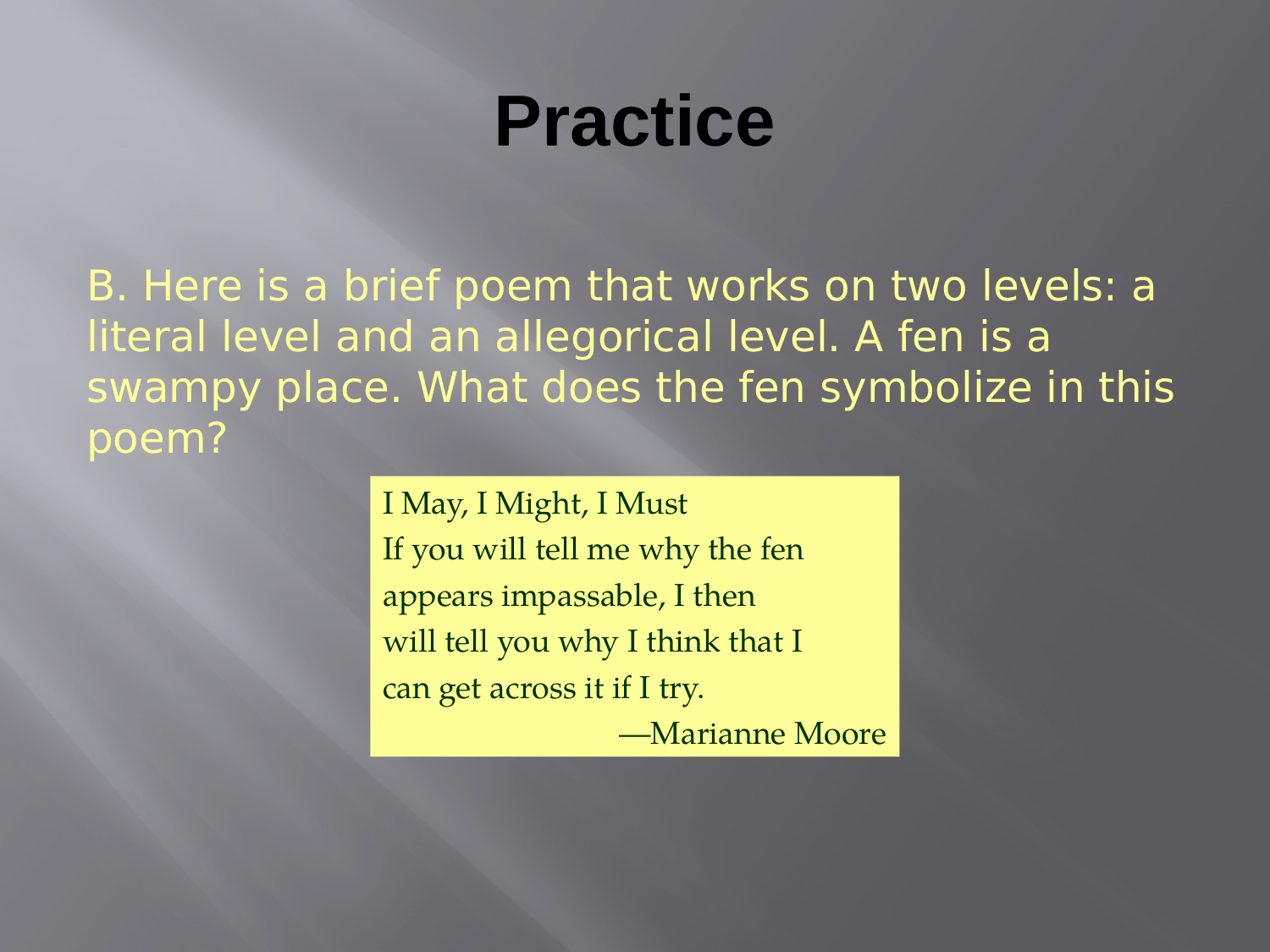

# Practice
B. Here is a brief poem that works on two levels: a literal level and an allegorical level. A fen is a swampy place. What does the fen symbolize in this poem?
I May, I Might, I Must
If you will tell me why the fen
appears impassable, I then
will tell you why I think that I
can get across it if I try.
—Marianne Moore